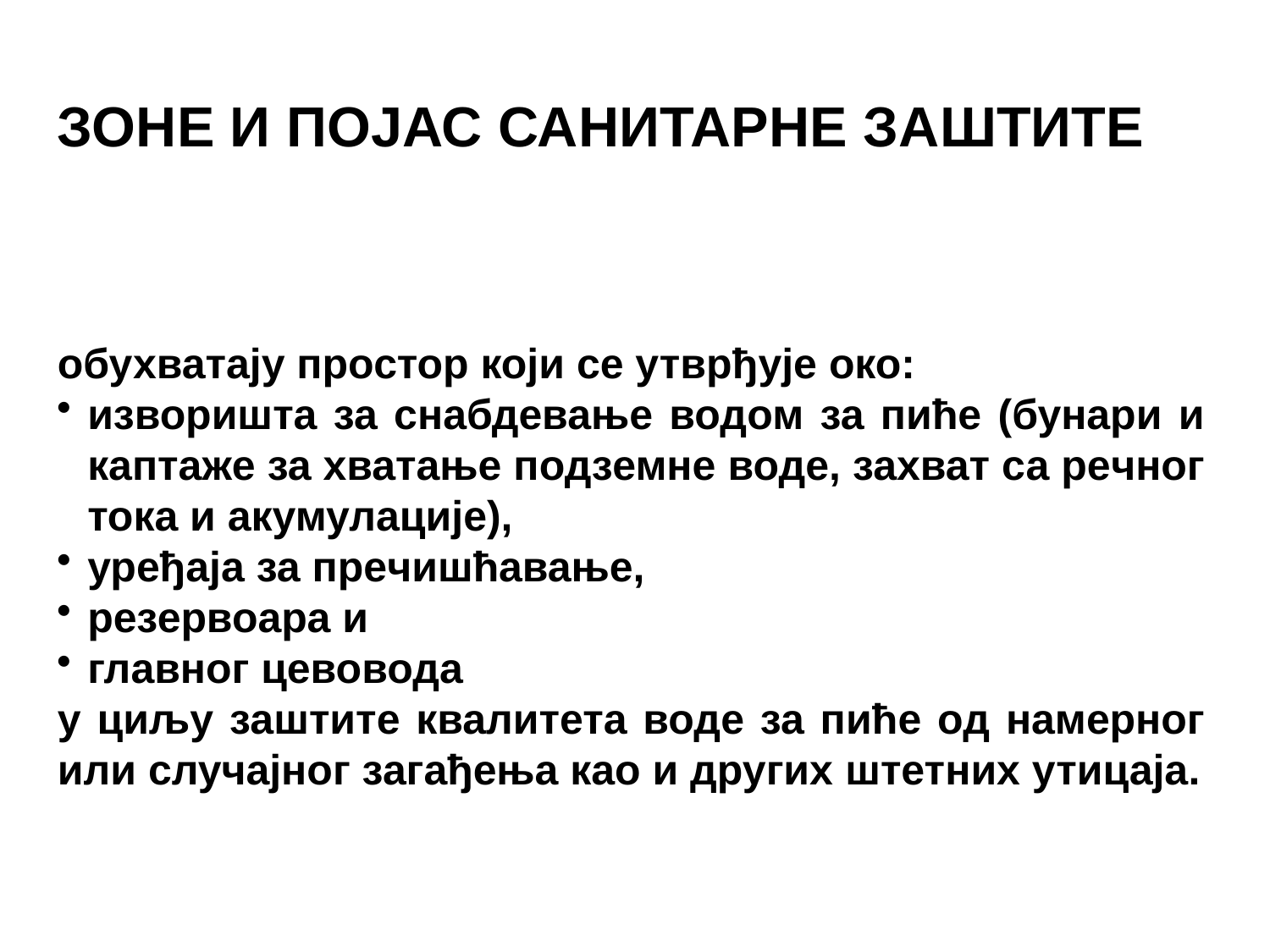

ЗОНЕ И ПОЈАС САНИТАРНЕ ЗАШТИТЕ
обухватају простор који се утврђује око:
изворишта за снабдевање водом за пиће (бунари и каптаже за хватање подземне воде, захват са речног тока и акумулације),
уређаја за пречишћавање,
резервоара и
главног цевовода
у циљу заштите квалитета воде за пиће од намерног или случајног загађења као и других штетних утицаја.